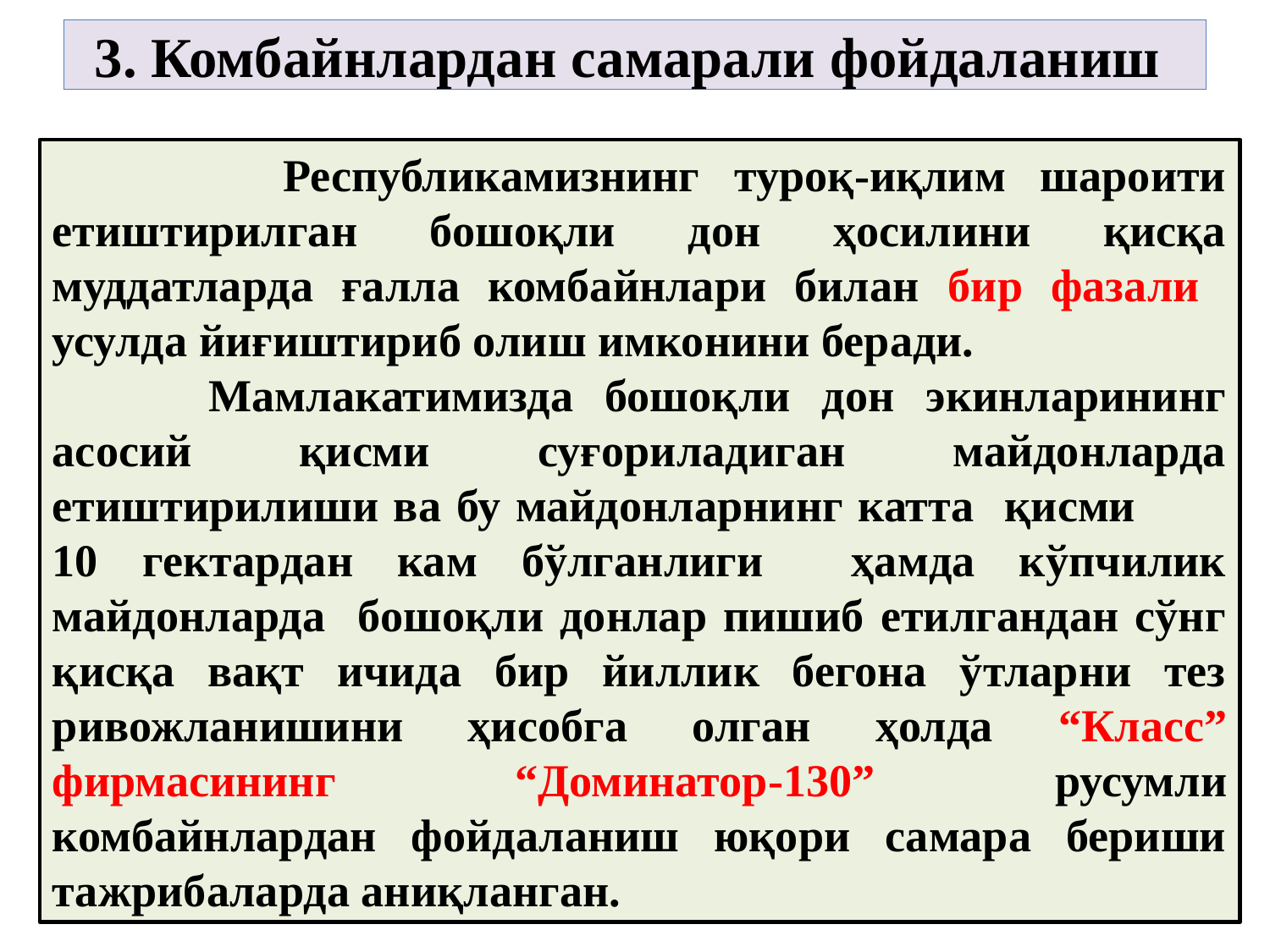

# 3. Комбайнлардан самарали фойдаланиш
     Республикамизнинг туроқ-иқлим шароити етиштирилган бошоқли дон ҳосилини қисқа муддатларда ғалла комбайнлари билан бир фазали  усулда йиғиштириб олиш имконини беради.
   Мамлакатимизда бошоқли дон экинларининг асосий қисми суғориладиган майдонларда етиштирилиши ва бу майдонларнинг катта  қисми       10 гектардан кам бўлганлиги  ҳамда кўпчилик майдонларда  бошоқли донлар пишиб етилгандан сўнг қисқа вақт ичида бир йиллик бегона ўтларни тез ривожланишини ҳисобга олган ҳолда “Класс” фирмасининг “Доминатор-130” русумли комбайнлардан фойдаланиш юқори самара бериши тажрибаларда аниқланган.